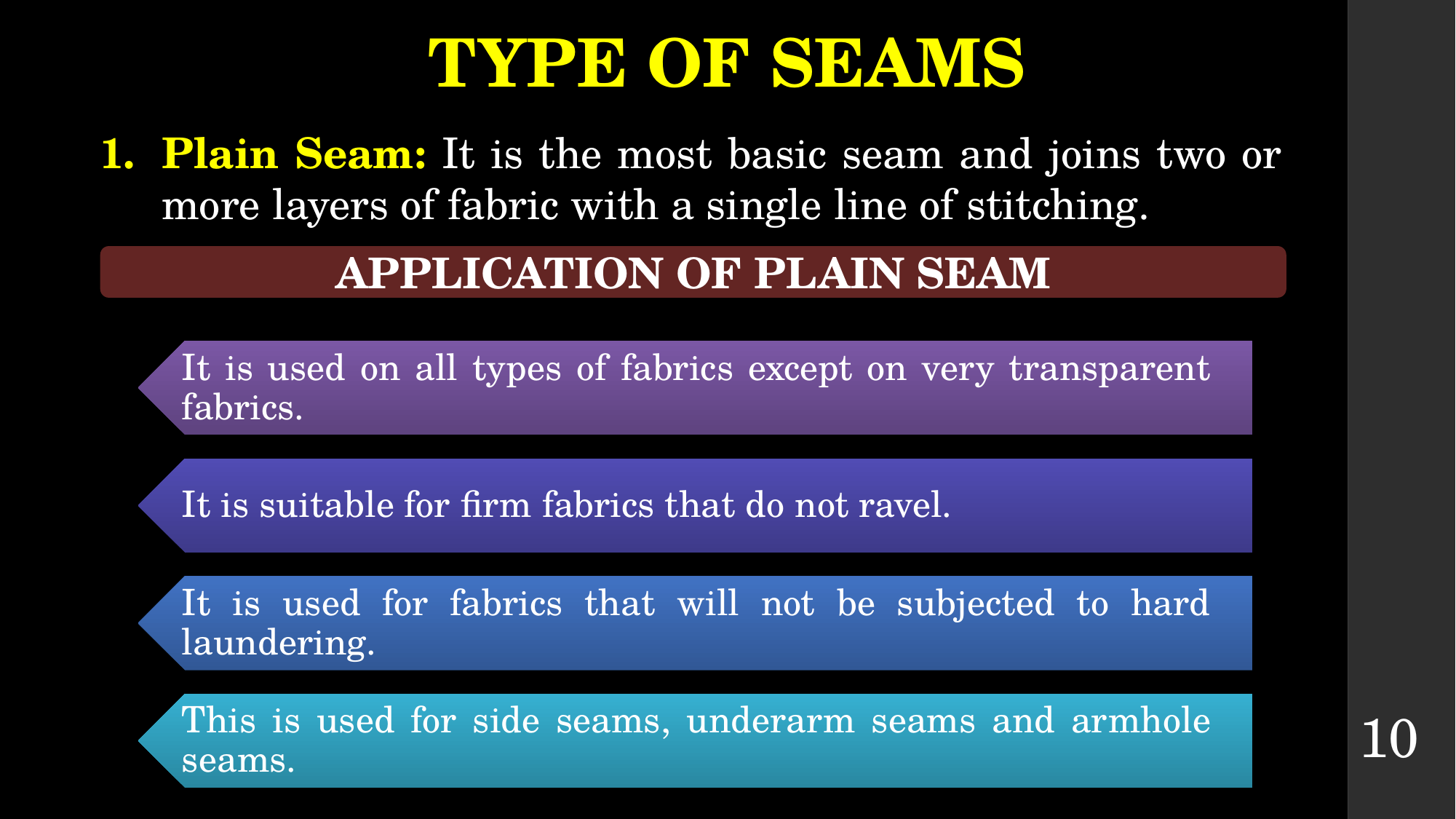

# TYPE OF SEAMS
Plain Seam: It is the most basic seam and joins two or more layers of fabric with a single line of stitching.
APPLICATION OF PLAIN SEAM
It is used on all types of fabrics except on very transparent fabrics.
It is suitable for firm fabrics that do not ravel.
It is used for fabrics that will not be subjected to hard laundering.
This is used for side seams, underarm seams and armhole seams.
10